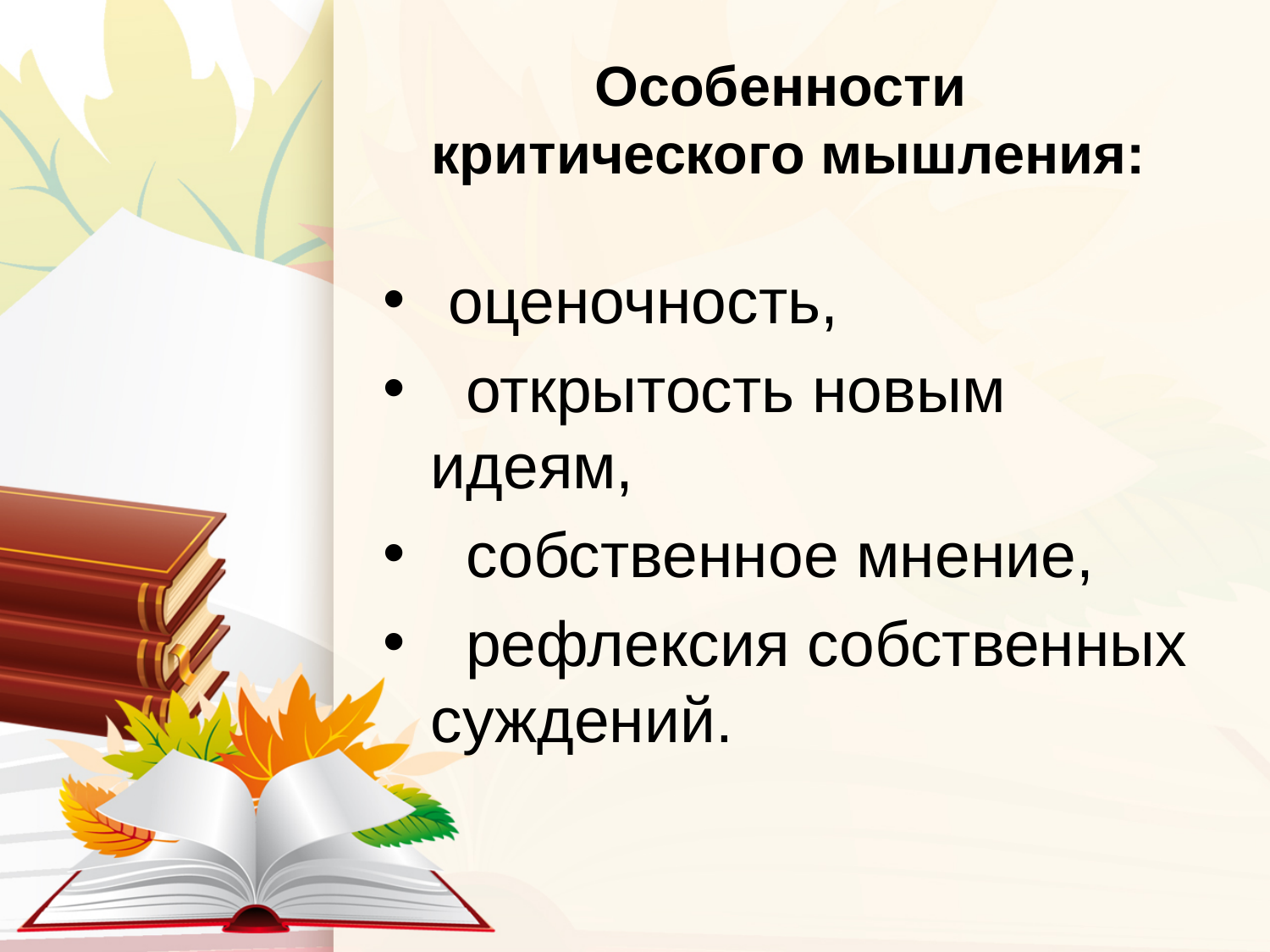

# Особенности критического мышления:
 оценочность,
  открытость новым идеям,
  собственное мнение,
  рефлексия собственных суждений.